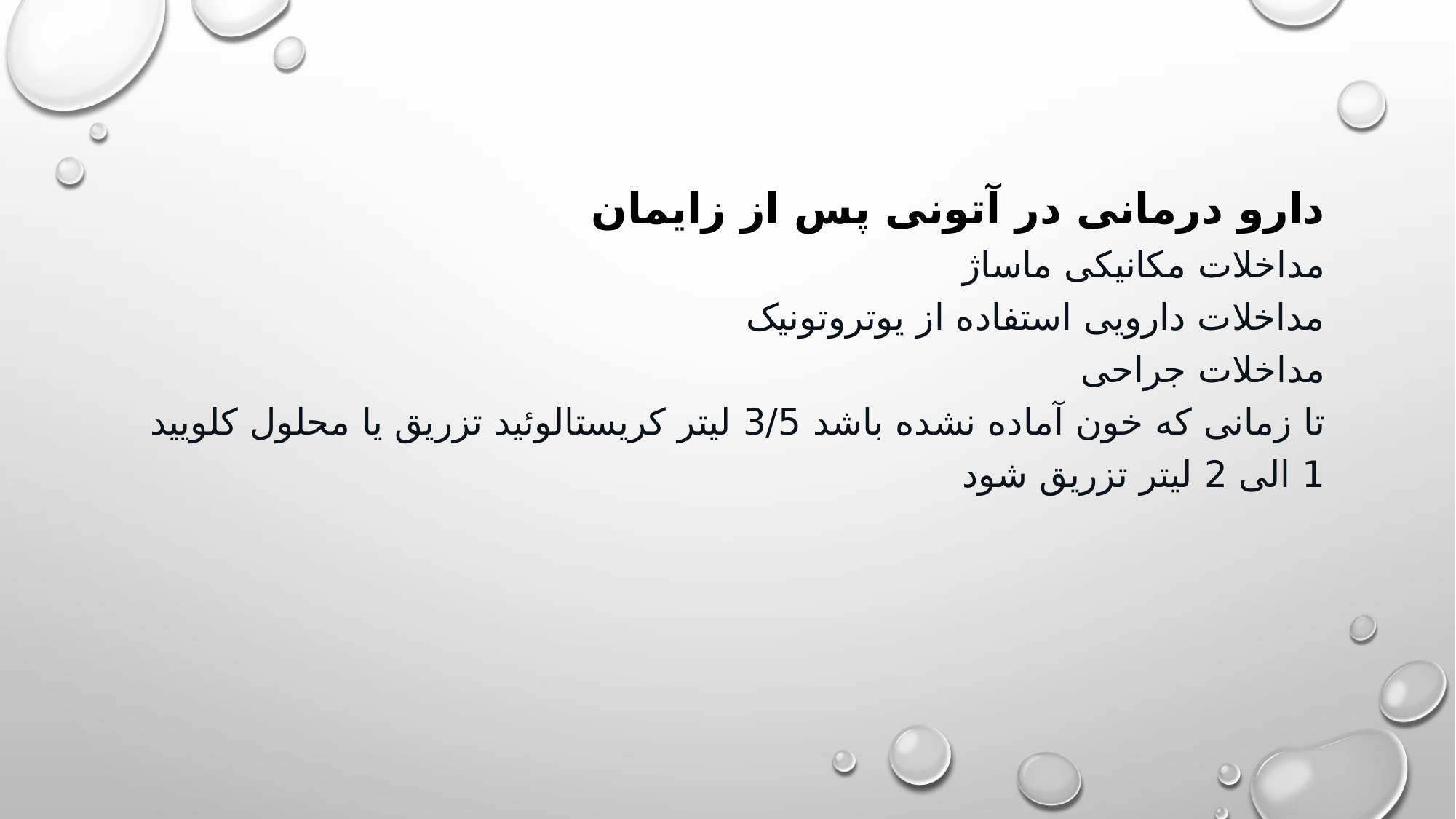

دارو درمانی در آتونی پس از زایمان
مداخلات مکانیکی ماساژ
مداخلات دارویی استفاده از یوتروتونیک
مداخلات جراحی
تا زمانی که خون آماده نشده باشد 3/5 لیتر کریستالوئید تزریق یا محلول کلویید 1 الی 2 لیتر تزریق شود